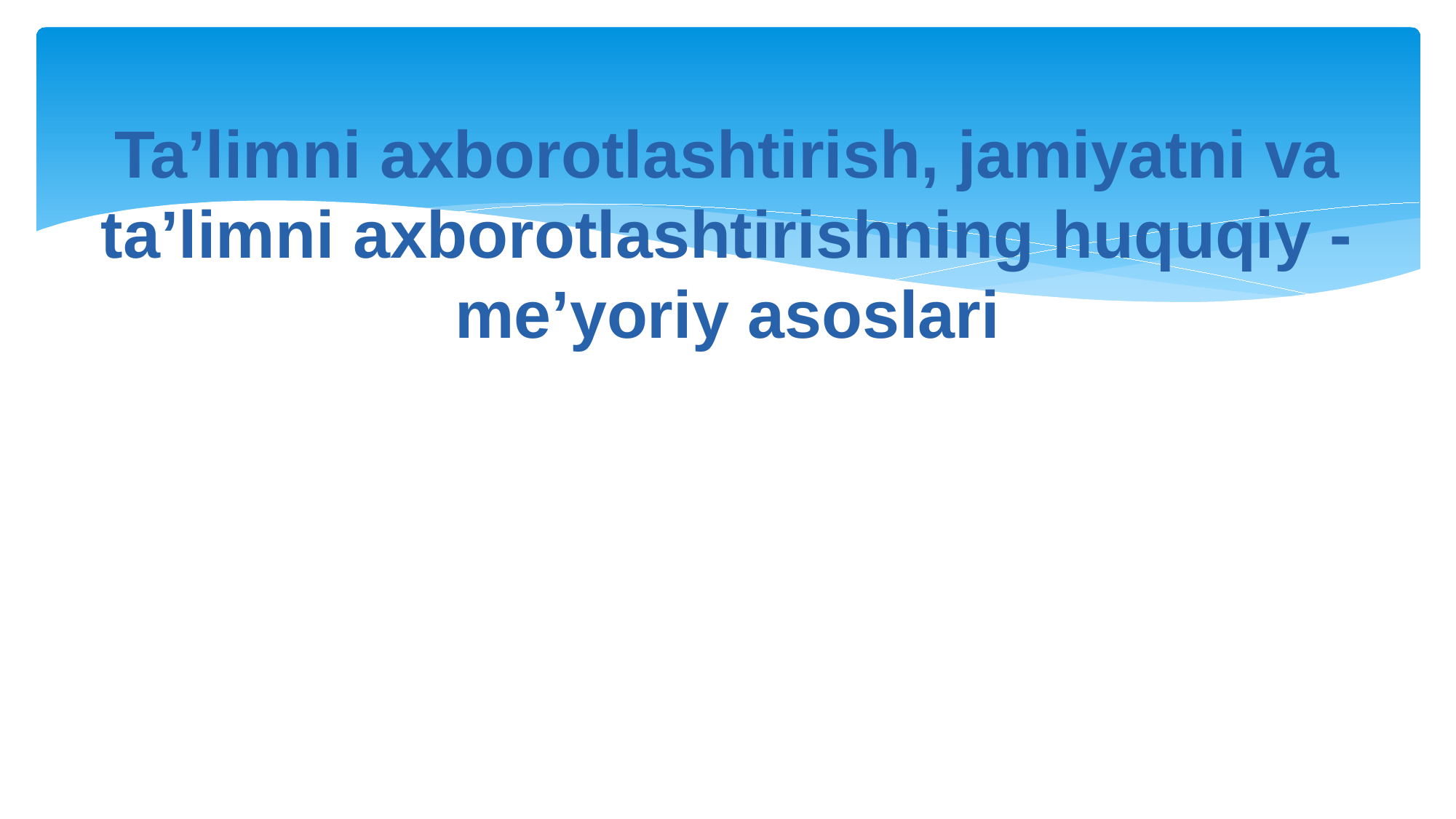

# Ta’limni axborotlashtirish, jamiyatni va ta’limni axborotlashtirishning huquqiy - me’yoriy asoslari